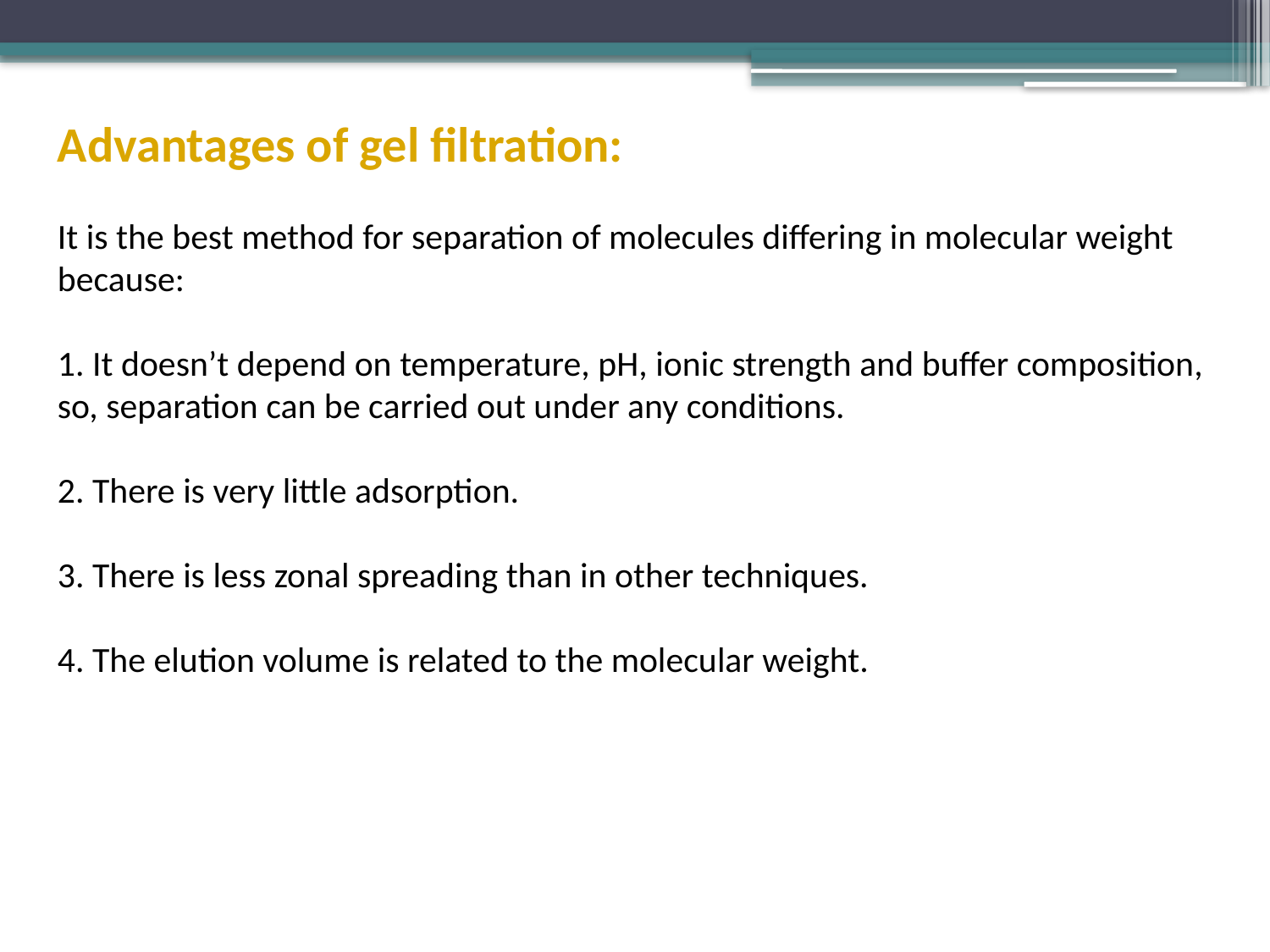

Advantages of gel filtration:

It is the best method for separation of molecules differing in molecular weight because:

1. It doesn’t depend on temperature, pH, ionic strength and buffer composition, so, separation can be carried out under any conditions.

2. There is very little adsorption.

3. There is less zonal spreading than in other techniques.

4. The elution volume is related to the molecular weight.